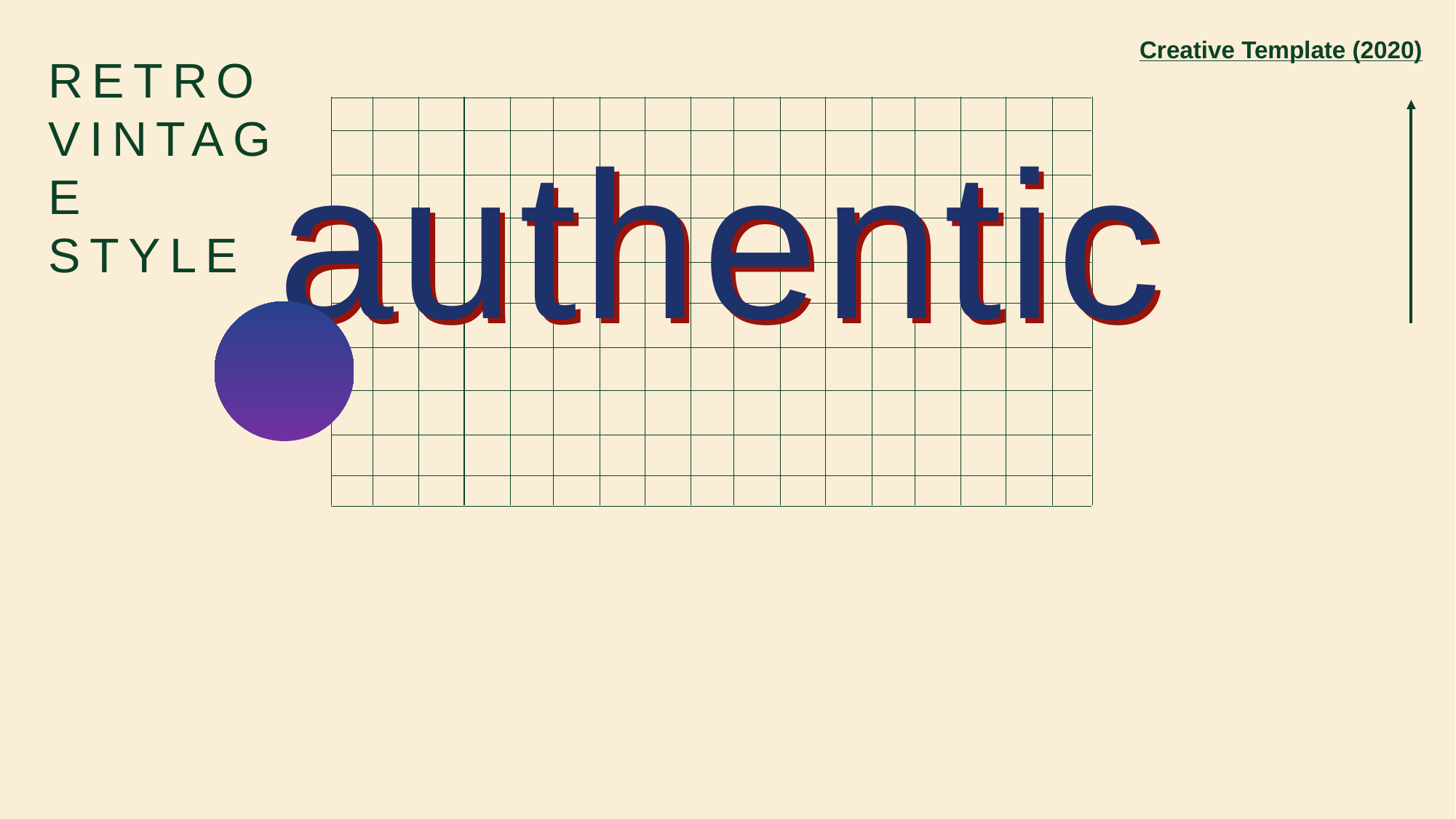

Creative Template (2020)
RETRO
VINTAGE
STYLE
authentic
authentic